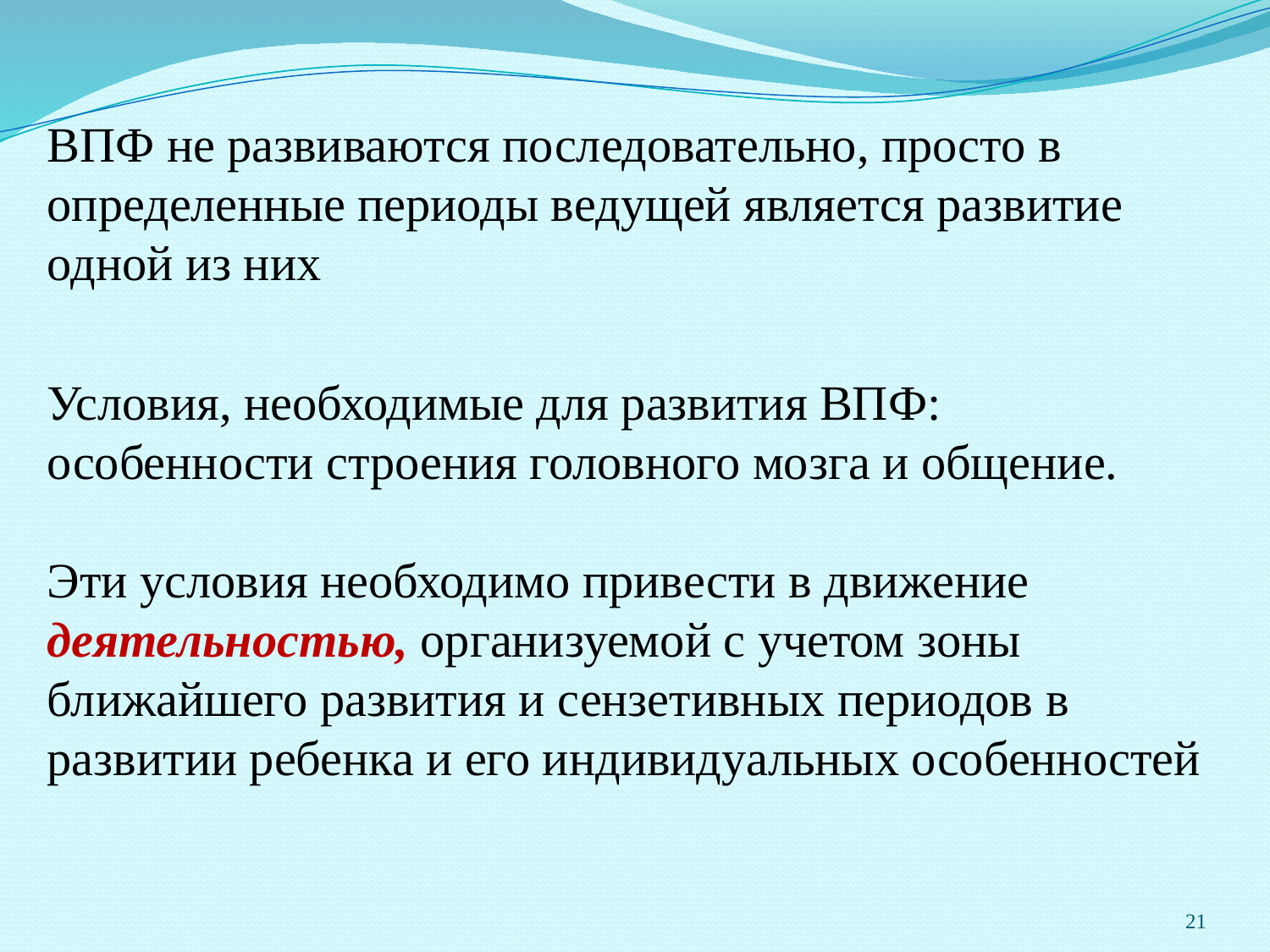

ВПФ не развиваются последовательно, просто в определенные периоды ведущей является развитие одной из них

Условия, необходимые для развития ВПФ: особенности строения головного мозга и общение.

Эти условия необходимо привести в движение деятельностью, организуемой с учетом зоны ближайшего развития и сензетивных периодов в развитии ребенка и его индивидуальных особенностей

21